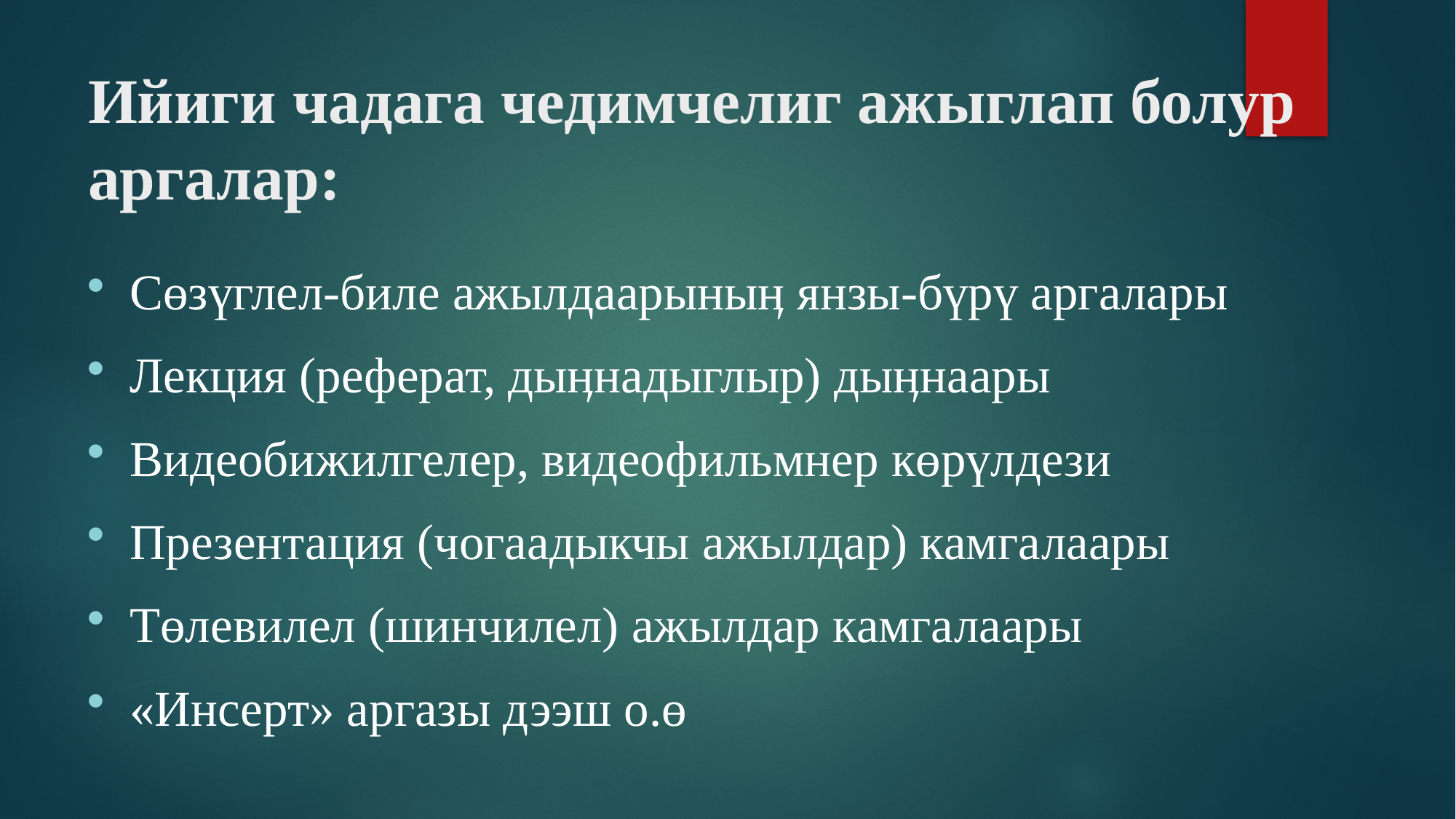

# Ийиги чадага чедимчелиг ажыглап болур аргалар:
Сөзүглел-биле ажылдаарыныӊ янзы-бүрү аргалары
Лекция (реферат, дыӊнадыглыр) дыӊнаары
Видеобижилгелер, видеофильмнер көрүлдези
Презентация (чогаадыкчы ажылдар) камгалаары
Төлевилел (шинчилел) ажылдар камгалаары
«Инсерт» аргазы дээш о.ө